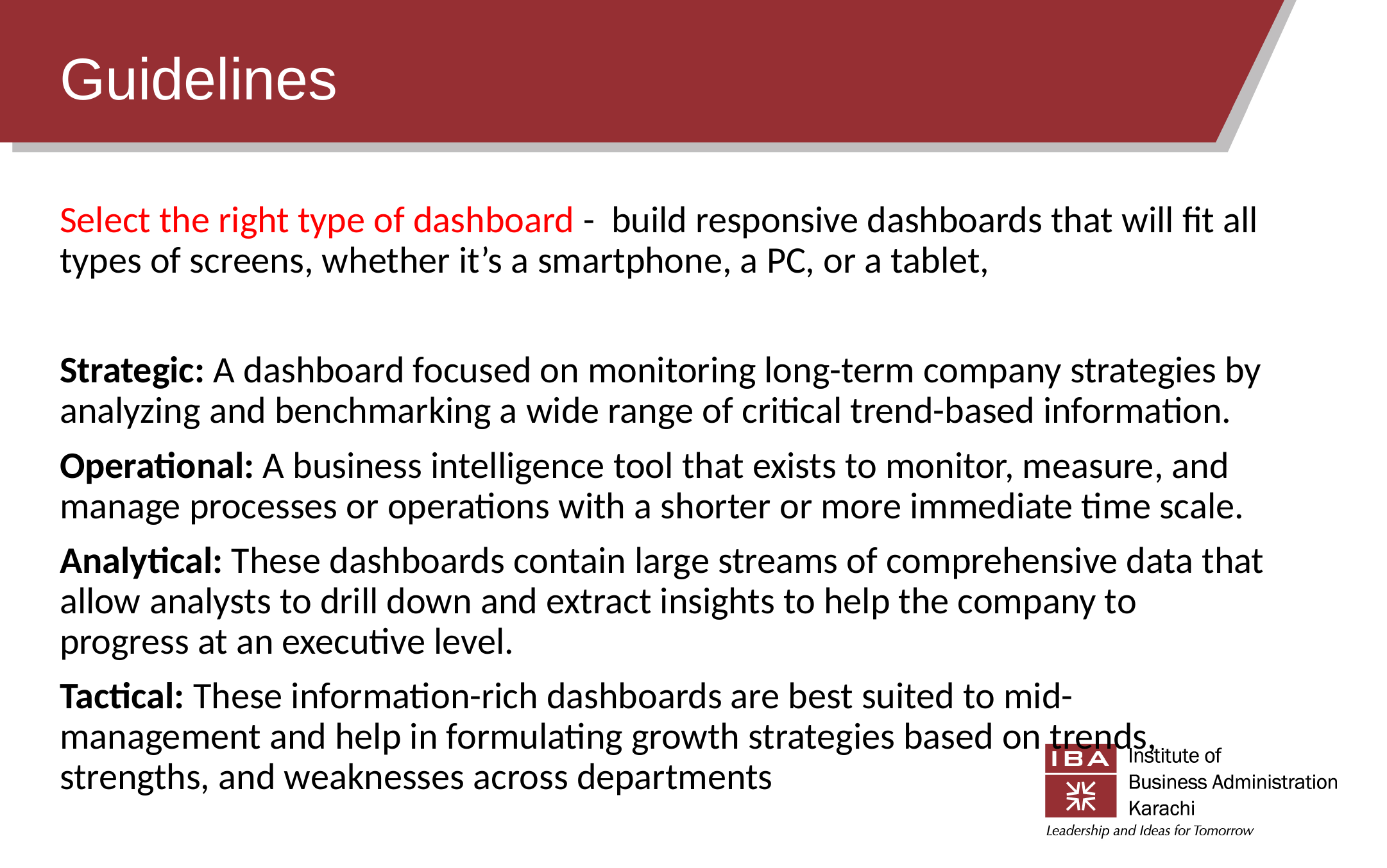

# Guidelines
Select the right type of dashboard -  build responsive dashboards that will fit all types of screens, whether it’s a smartphone, a PC, or a tablet,

Strategic: A dashboard focused on monitoring long-term company strategies by analyzing and benchmarking a wide range of critical trend-based information.
Operational: A business intelligence tool that exists to monitor, measure, and manage processes or operations with a shorter or more immediate time scale.
Analytical: These dashboards contain large streams of comprehensive data that allow analysts to drill down and extract insights to help the company to progress at an executive level.
Tactical: These information-rich dashboards are best suited to mid-management and help in formulating growth strategies based on trends, strengths, and weaknesses across departments